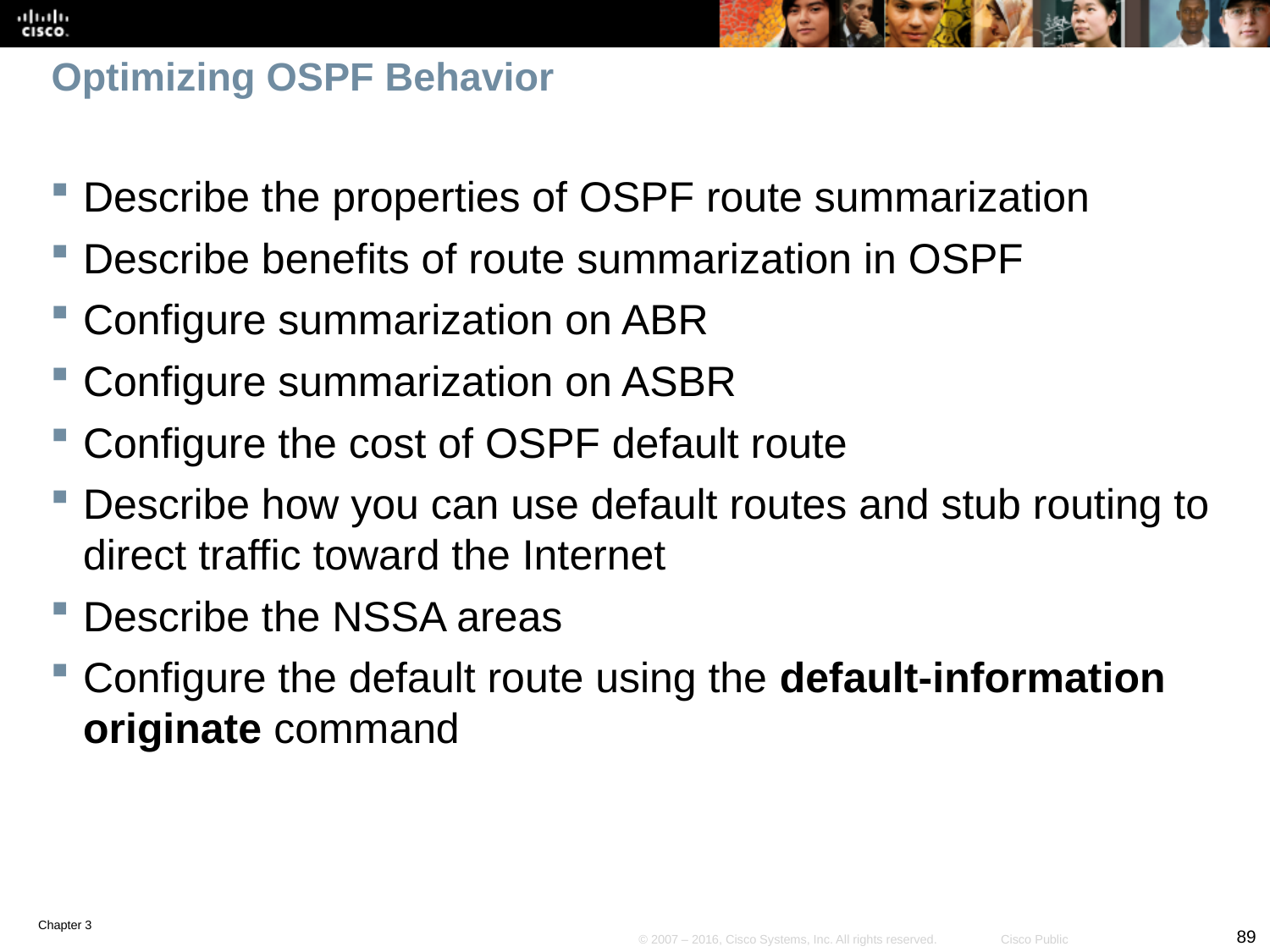

# Optimizing OSPF Behavior
Describe the properties of OSPF route summarization
Describe benefits of route summarization in OSPF
Configure summarization on ABR
Configure summarization on ASBR
Configure the cost of OSPF default route
Describe how you can use default routes and stub routing to direct traffic toward the Internet
Describe the NSSA areas
Configure the default route using the default-information originate command